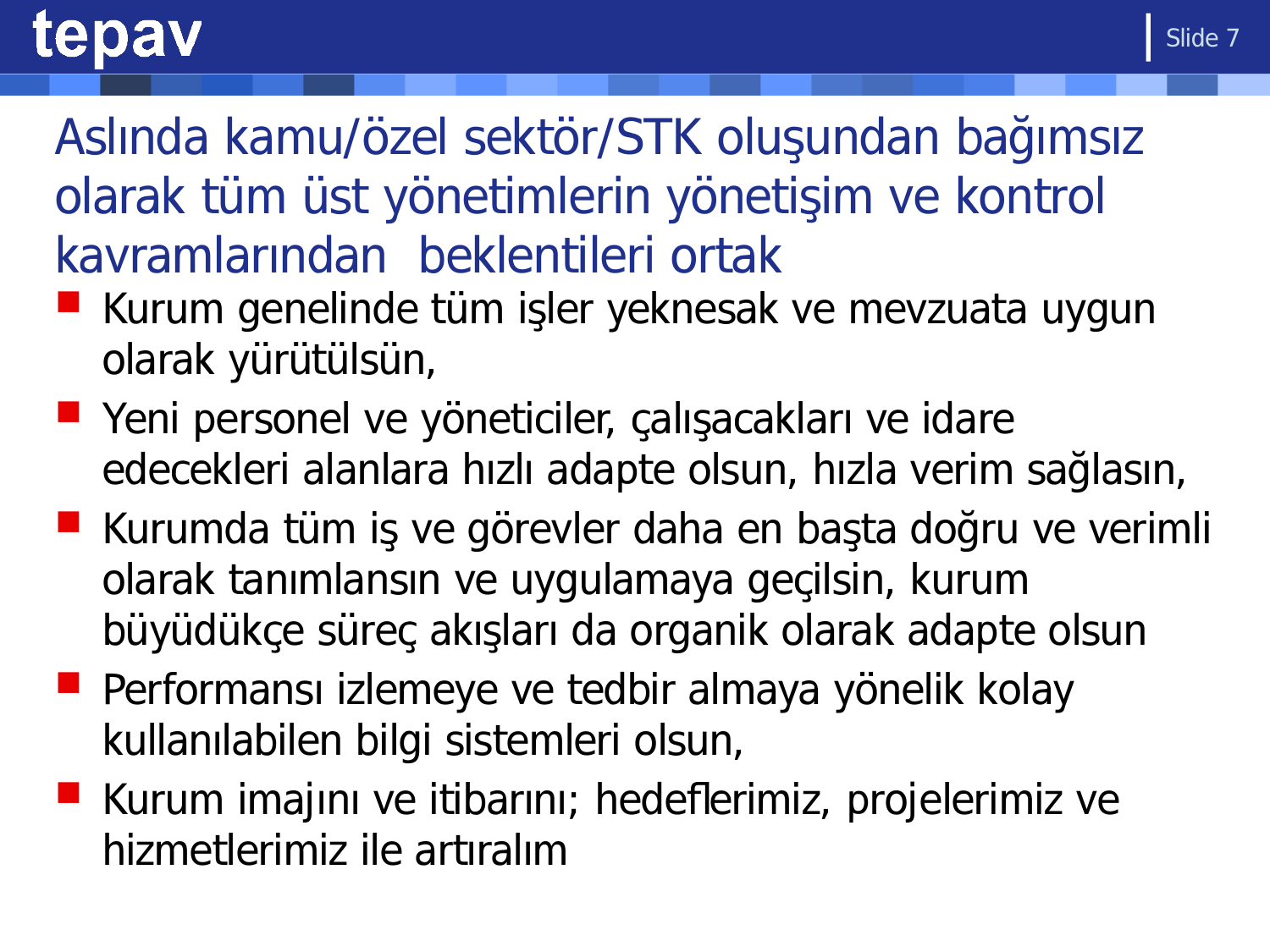

Slide 7
# Aslında kamu/özel sektör/STK oluşundan bağımsız olarak tüm üst yönetimlerin yönetişim ve kontrol kavramlarından  beklentileri ortak
Kurum genelinde tüm işler yeknesak ve mevzuata uygun olarak yürütülsün,
Yeni personel ve yöneticiler, çalışacakları ve idare edecekleri alanlara hızlı adapte olsun, hızla verim sağlasın,
Kurumda tüm iş ve görevler daha en başta doğru ve verimli olarak tanımlansın ve uygulamaya geçilsin, kurum büyüdükçe süreç akışları da organik olarak adapte olsun
Performansı izlemeye ve tedbir almaya yönelik kolay kullanılabilen bilgi sistemleri olsun,
Kurum imajını ve itibarını; hedeflerimiz, projelerimiz ve hizmetlerimiz ile artıralım